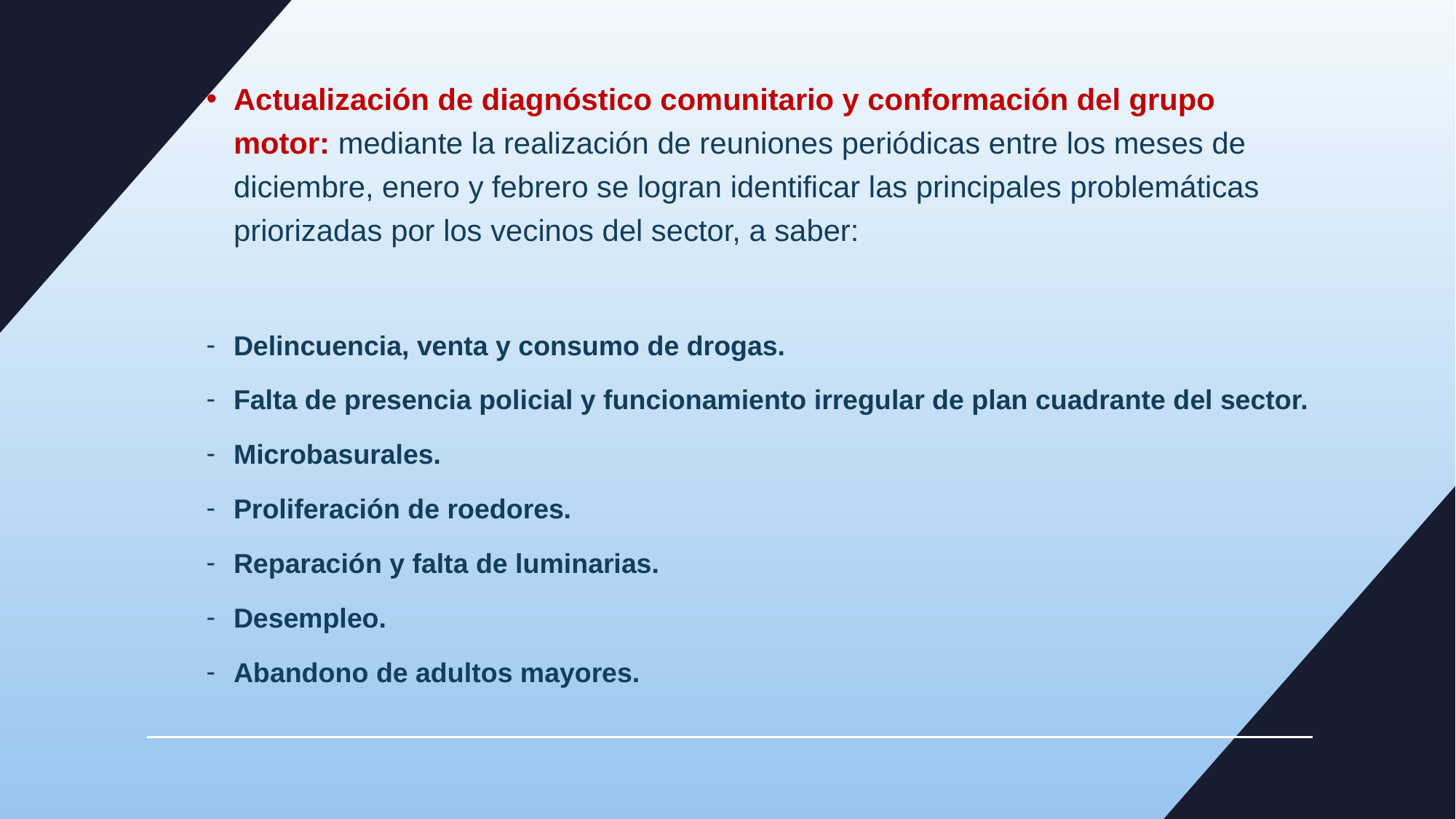

Actualización de diagnóstico comunitario y conformación del grupo motor: mediante la realización de reuniones periódicas entre los meses de diciembre, enero y febrero se logran identificar las principales problemáticas priorizadas por los vecinos del sector, a saber:

Delincuencia, venta y consumo de drogas.
Falta de presencia policial y funcionamiento irregular de plan cuadrante del sector.
Microbasurales.
Proliferación de roedores.
Reparación y falta de luminarias.
Desempleo.
Abandono de adultos mayores.